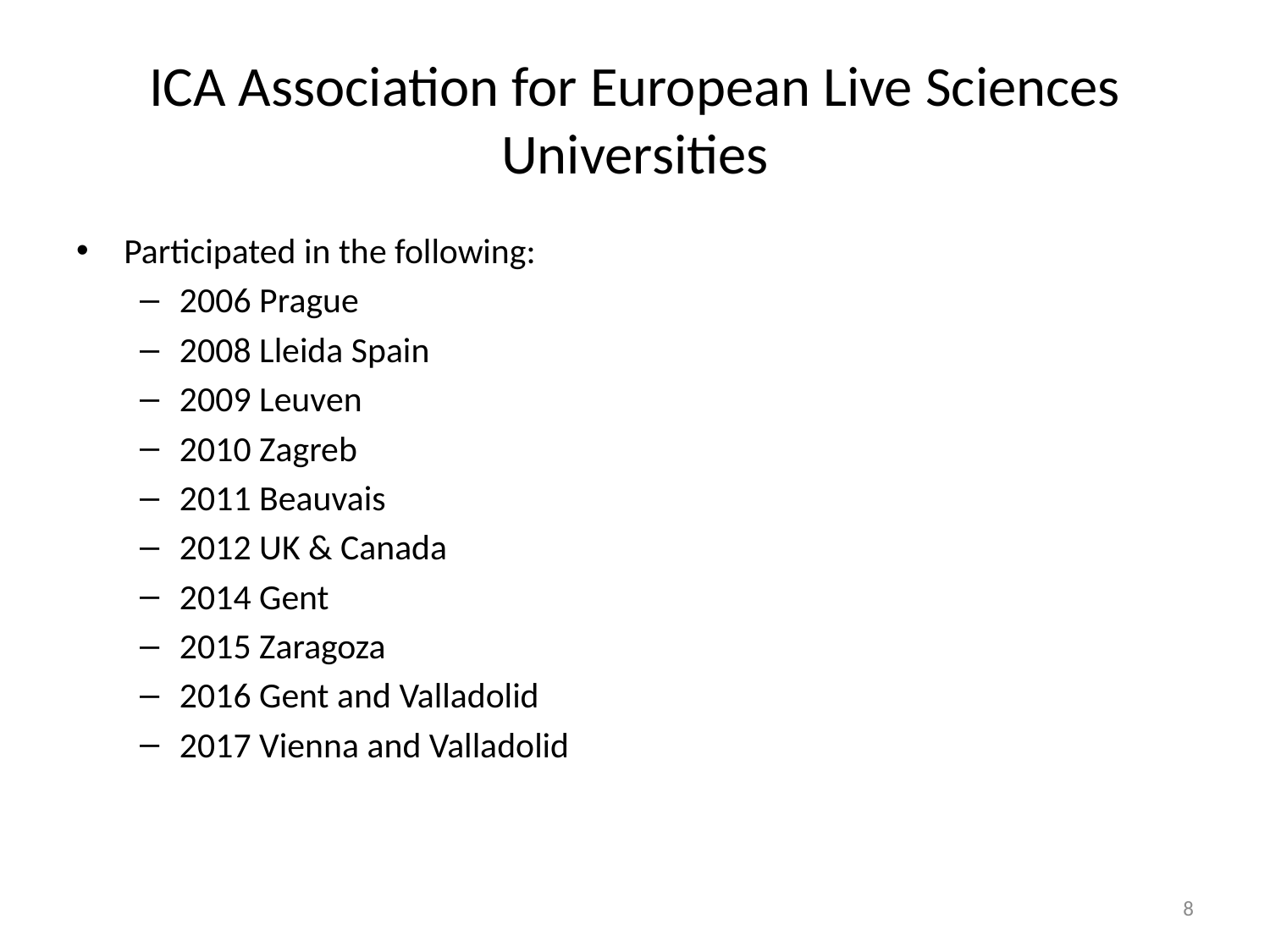

# ICA Association for European Live Sciences Universities
Participated in the following:
2006 Prague
2008 Lleida Spain
2009 Leuven
2010 Zagreb
2011 Beauvais
2012 UK & Canada
2014 Gent
2015 Zaragoza
2016 Gent and Valladolid
2017 Vienna and Valladolid
8